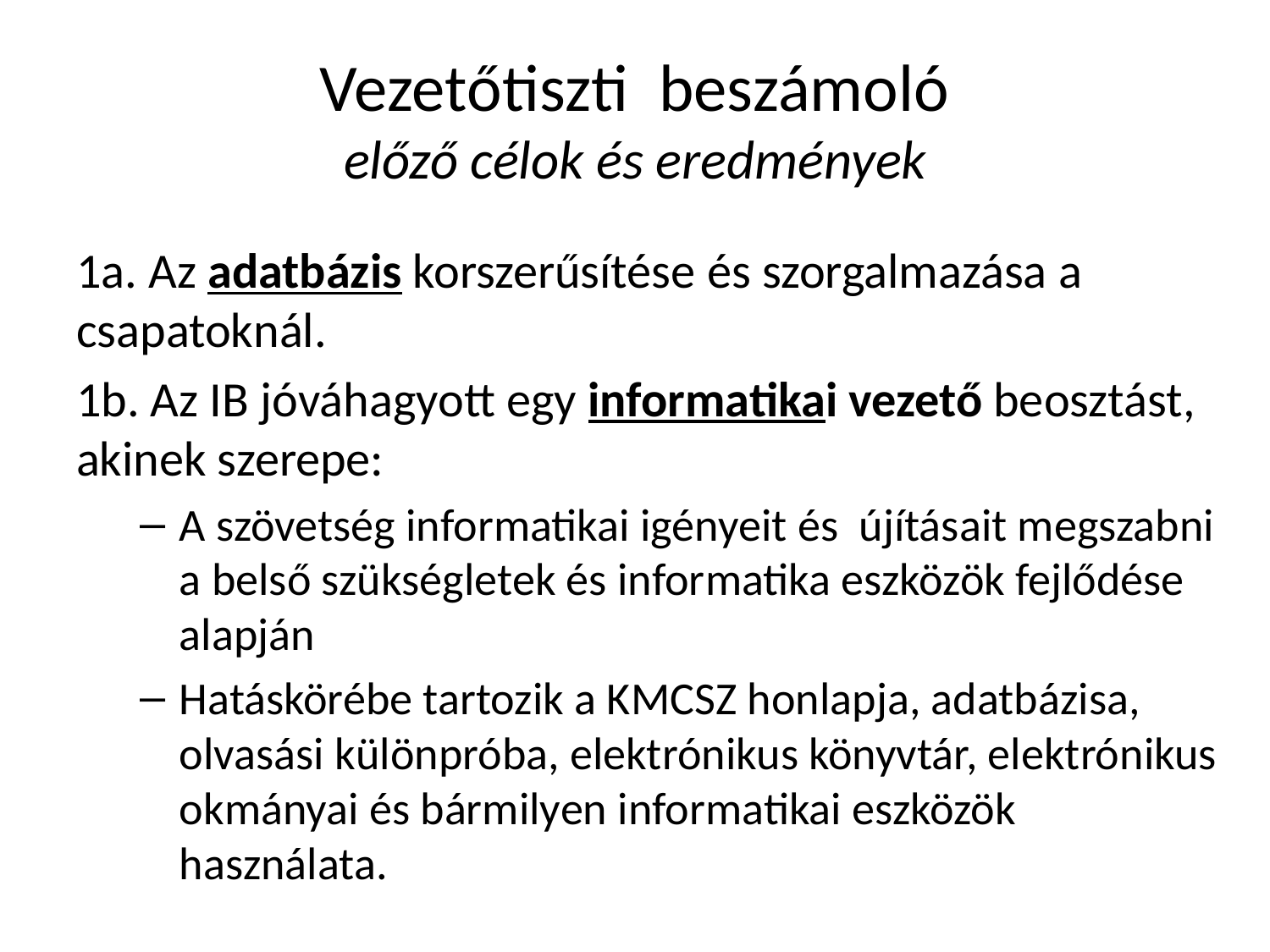

# Vezetőtiszti  beszámoló előző célok és eredmények
1a. Az adatbázis korszerűsítése és szorgalmazása a csapatoknál.
1b. Az IB jóváhagyott egy informatikai vezető beosztást, akinek szerepe:
A szövetség informatikai igényeit és  újításait megszabni a belső szükségletek és informatika eszközök fejlődése alapján
Hatáskörébe tartozik a KMCSZ honlapja, adatbázisa, olvasási különpróba, elektrónikus könyvtár, elektrónikus okmányai és bármilyen informatikai eszközök használata.